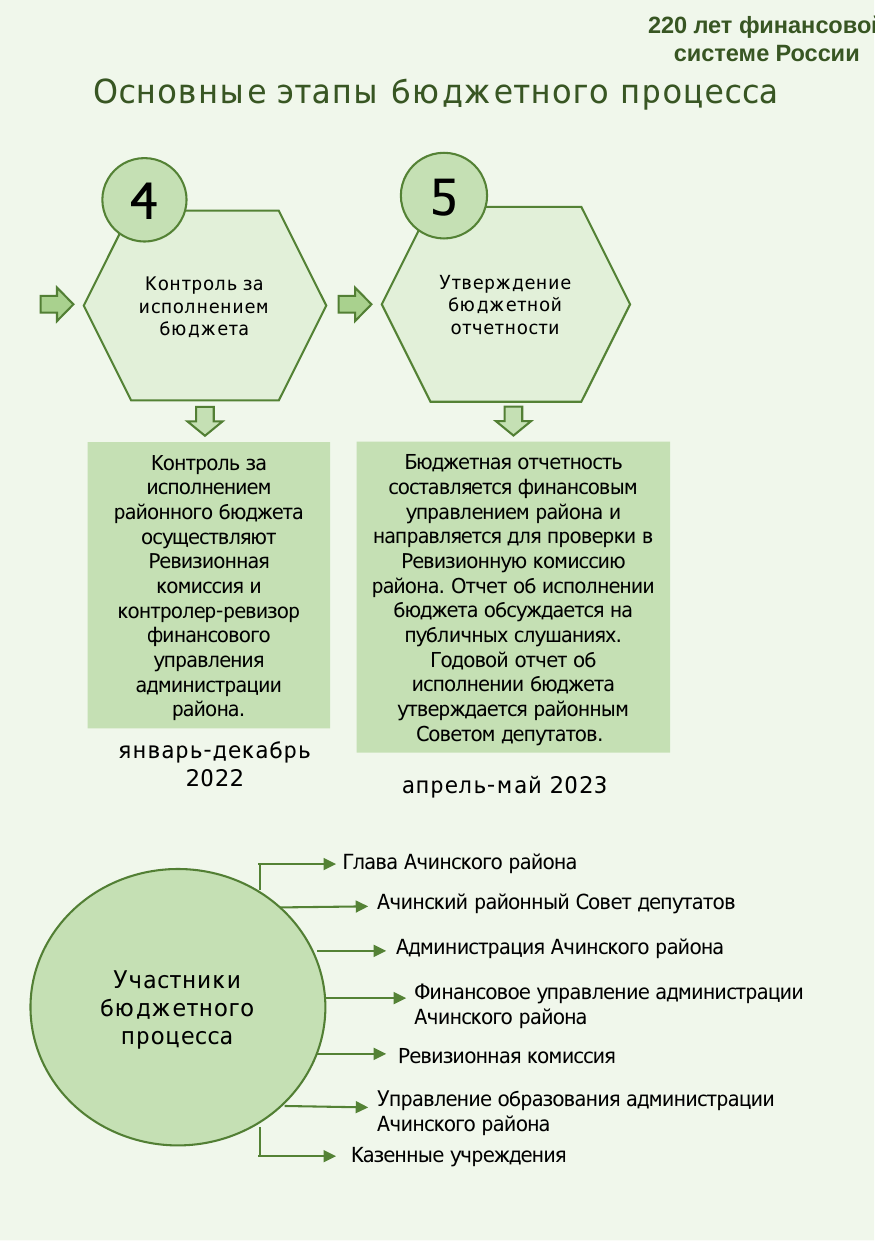

220 лет финансовой системе России
Основные этапы бюджетного процесса
5
Утверждение бюджетной отчетности
4
Контроль за исполнением бюджета

Бюджетная отчетность составляется финансовым управлением района и направляется для проверки в Ревизионную комиссию района. Отчет об исполнении бюджета обсуждается на публичных слушаниях. Годовой отчет об исполнении бюджета утверждается районным Советом депутатов.
Контроль за исполнением районного бюджета осуществляют Ревизионная комиссия и контролер-ревизор финансового управления администрации района.
январь-декабрь 2022
апрель-май 2023
Глава Ачинского района
Участники бюджетного процесса
Ачинский районный Совет депутатов
Администрация Ачинского района
Финансовое управление администрации Ачинского района
Ревизионная комиссия
Управление образования администрации Ачинского района
Казенные учреждения